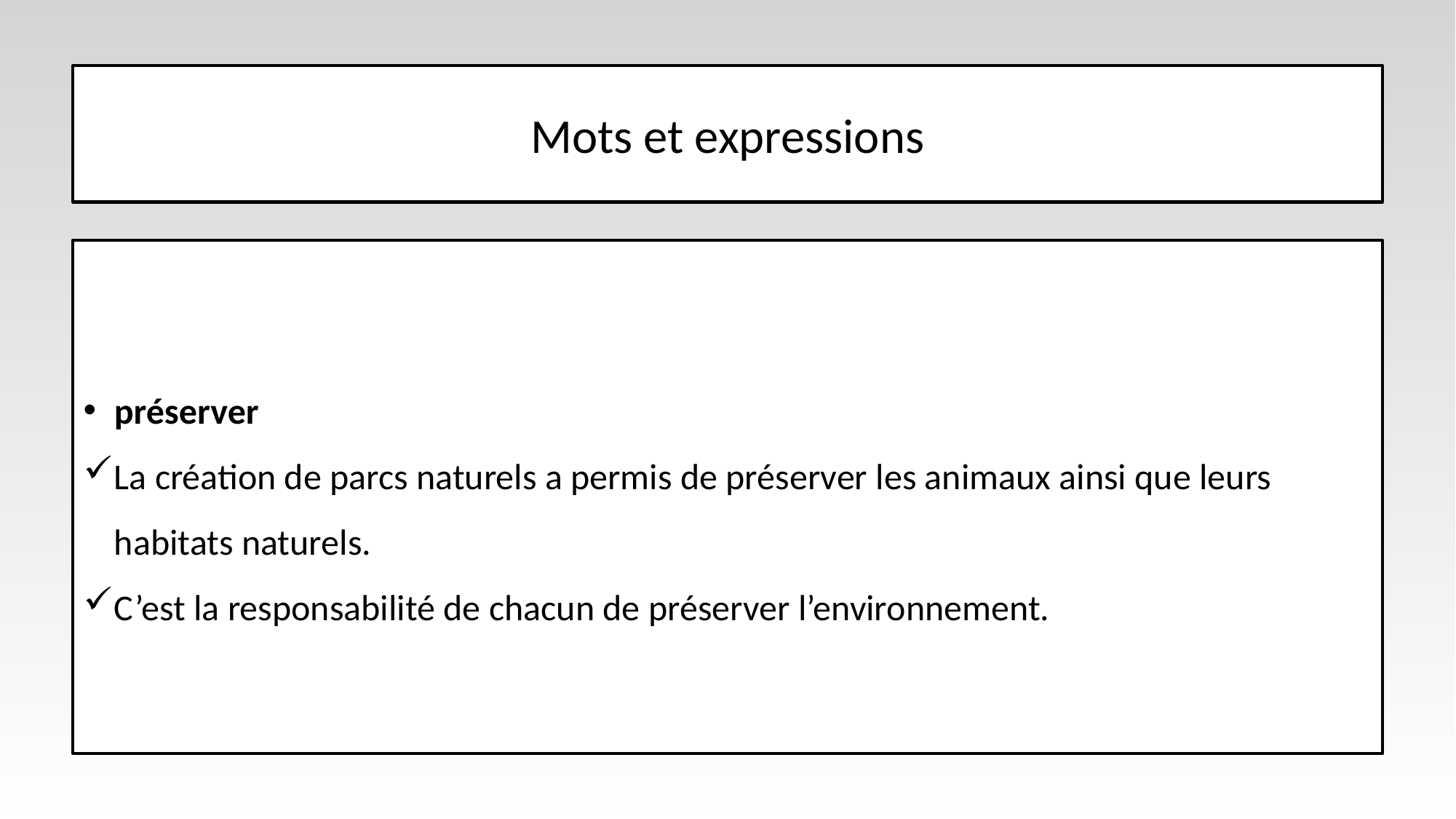

# Mots et expressions
préserver
La création de parcs naturels a permis de préserver les animaux ainsi que leurs habitats naturels.
C’est la responsabilité de chacun de préserver l’environnement.